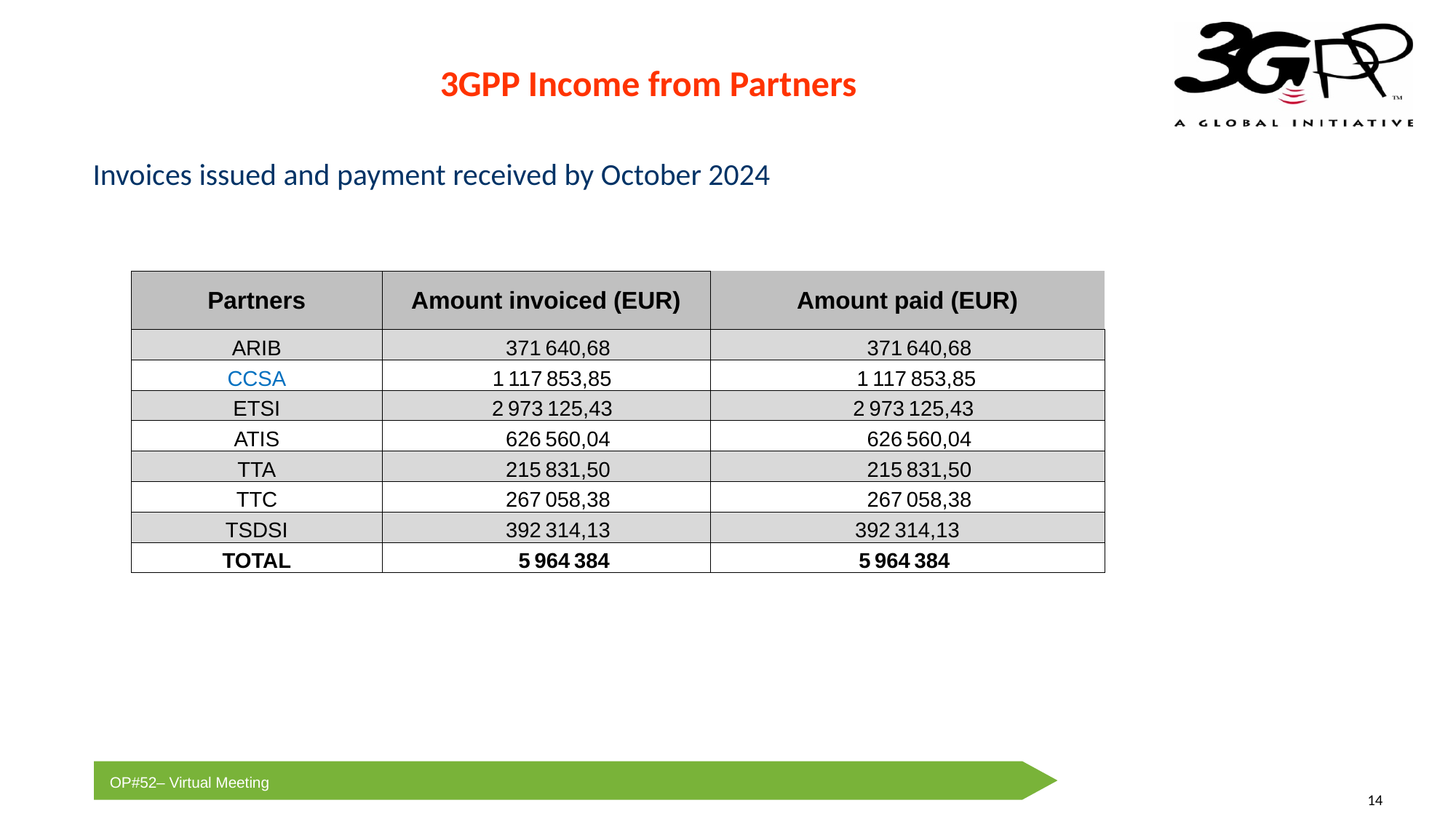

3GPP Income from Partners

Invoices issued and payment received by October 2024

| Partners | Amount invoiced (EUR) | Amount paid (EUR) |
| --- | --- | --- |
| ARIB | 371 640,68 | 371 640,68 |
| CCSA | 1 117 853,85 | 1 117 853,85 |
| ETSI | 2 973 125,43 | 2 973 125,43 |
| ATIS | 626 560,04 | 626 560,04 |
| TTA | 215 831,50 | 215 831,50 |
| TTC | 267 058,38 | 267 058,38 |
| TSDSI | 392 314,13 | 392 314,13 |
| TOTAL | 5 964 384 | 5 964 384 |